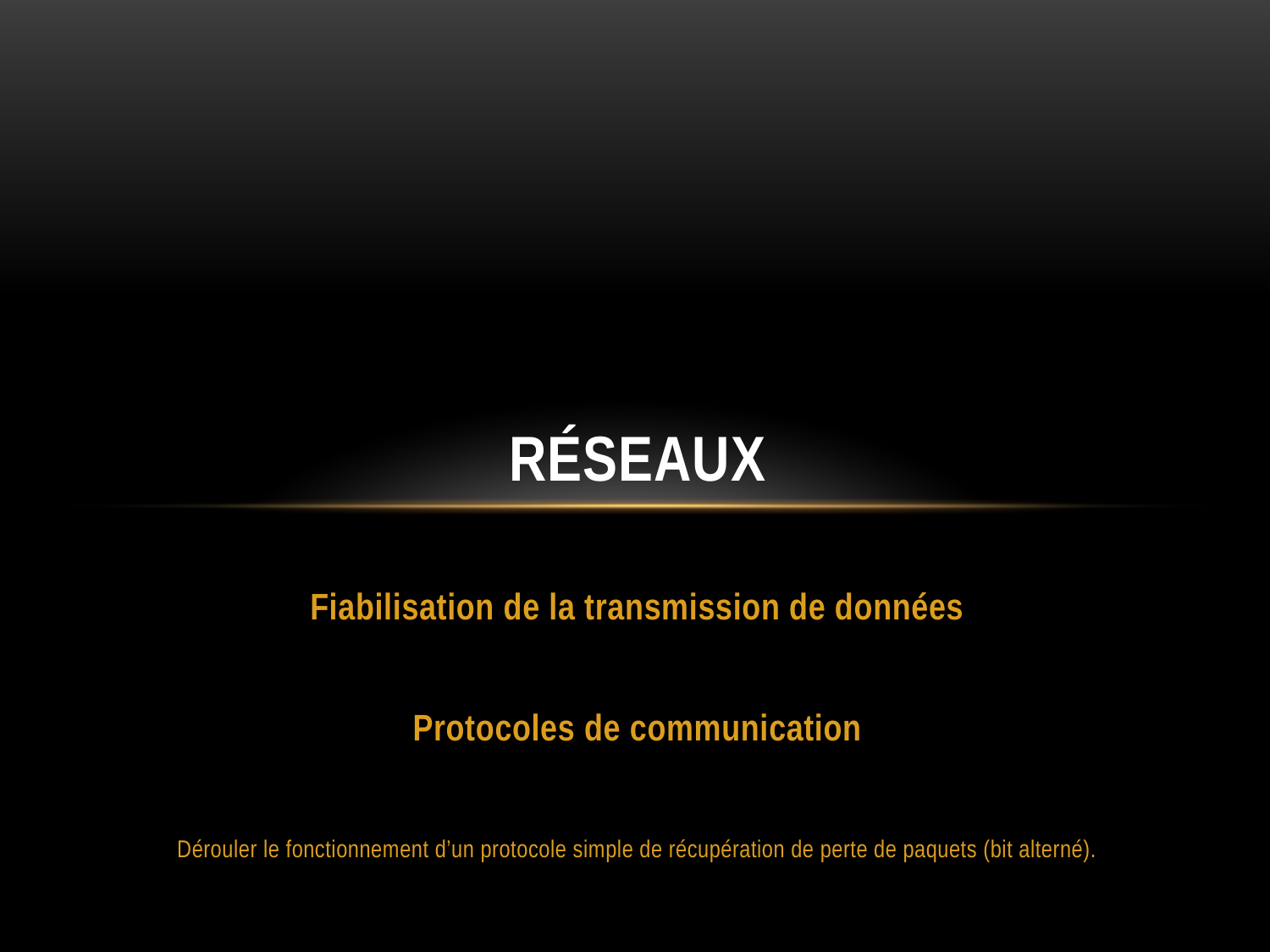

# réseaux
Fiabilisation de la transmission de données

Protocoles de communication

Dérouler le fonctionnement d’un protocole simple de récupération de perte de paquets (bit alterné).